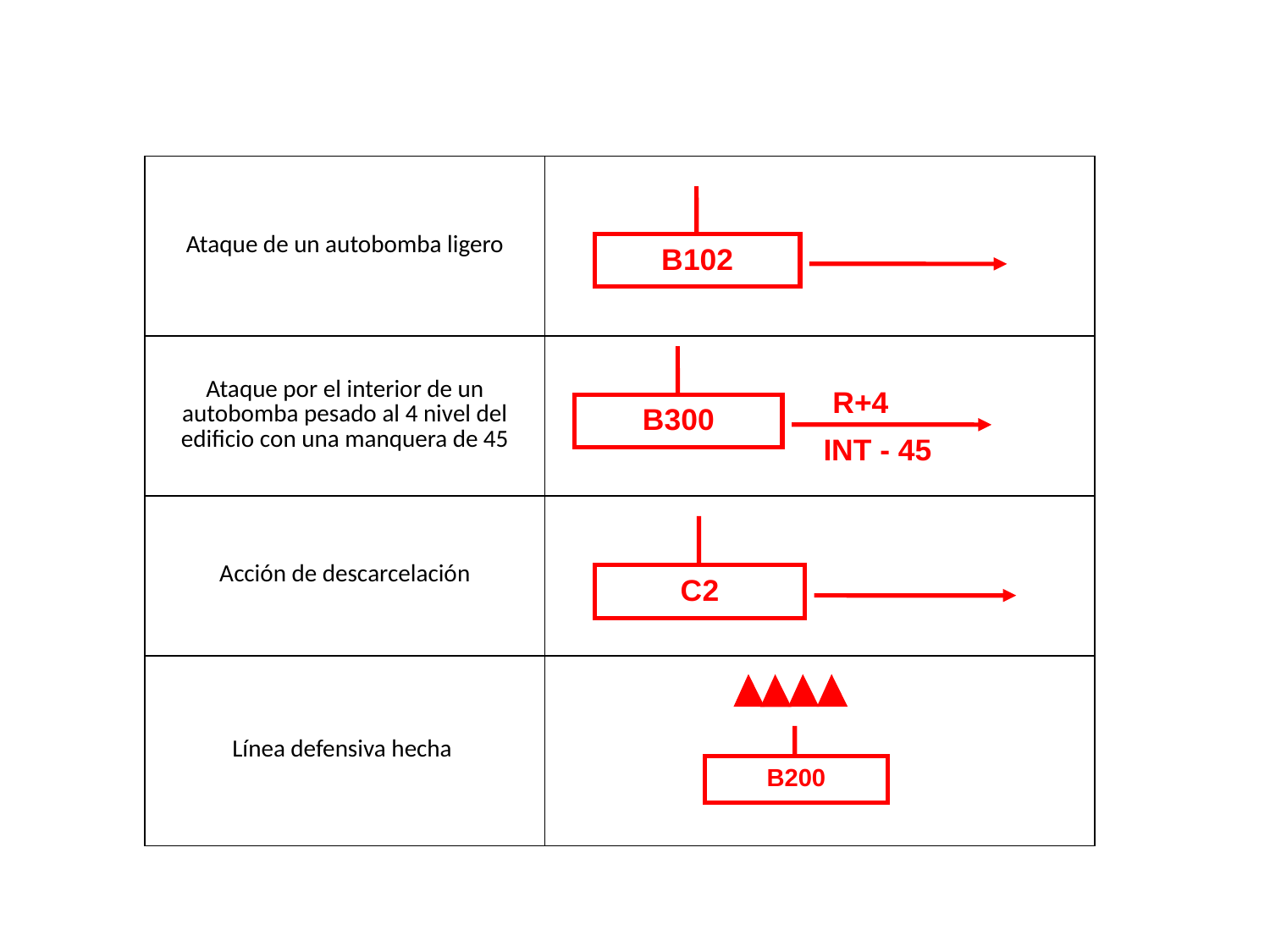

| Ataque de un autobomba ligero |  |
| --- | --- |
| Ataque por el interior de un autobomba pesado al 4 nivel del edificio con una manquera de 45 |  |
| Acción de descarcelación |  |
| Línea defensiva hecha |  |

B102

R+4
B300

INT - 45

C2

B200